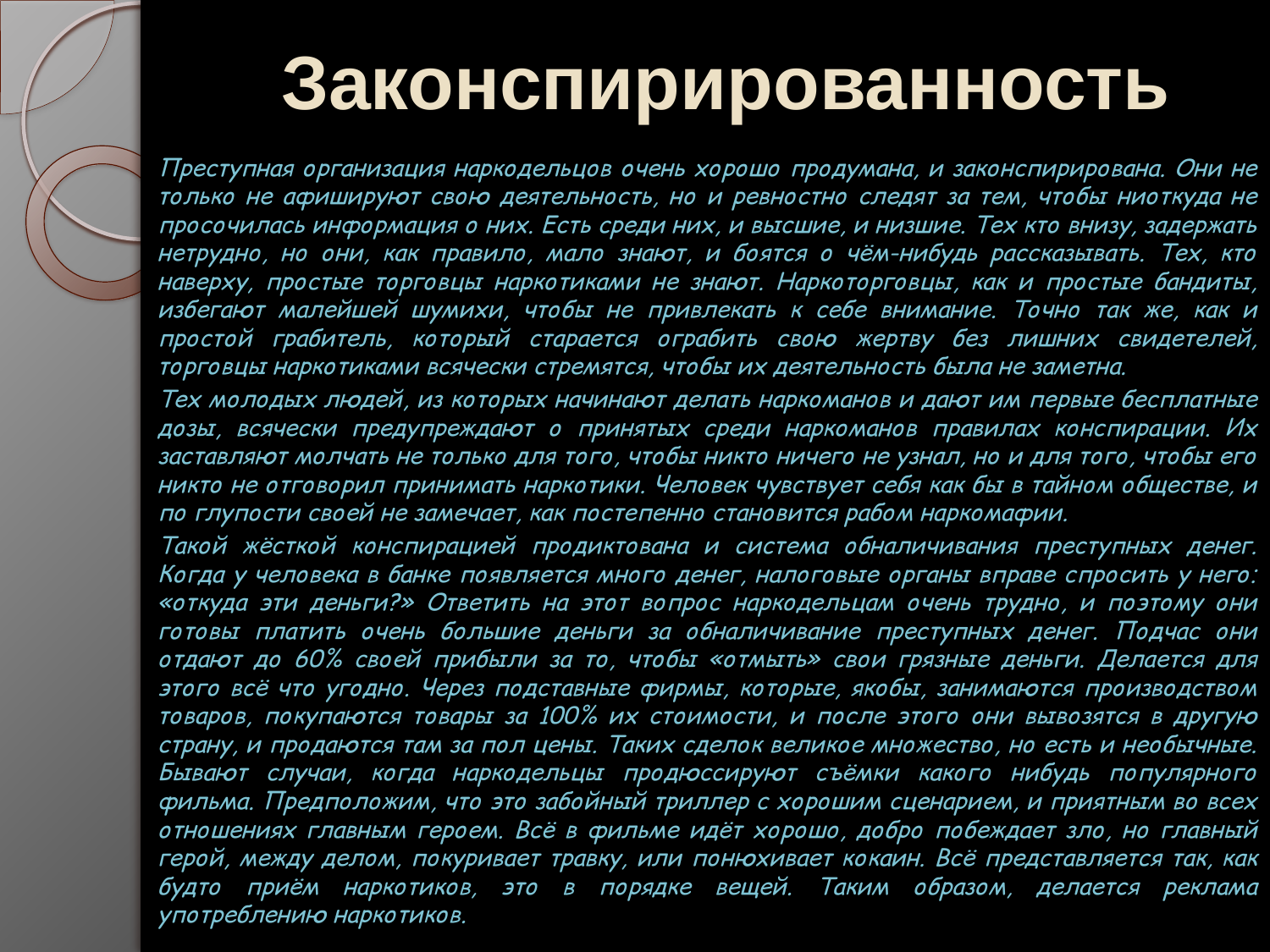

# Законспирированность
Преступная организация наркодельцов очень хорошо продумана, и законспирирована. Они не только не афишируют свою деятельность, но и ревностно следят за тем, чтобы ниоткуда не просочилась информация о них. Есть среди них, и высшие, и низшие. Тех кто внизу, задержать нетрудно, но они, как правило, мало знают, и боятся о чём-нибудь рассказывать. Тех, кто наверху, простые торговцы наркотиками не знают. Наркоторговцы, как и простые бандиты, избегают малейшей шумихи, чтобы не привлекать к себе внимание. Точно так же, как и простой грабитель, который старается ограбить свою жертву без лишних свидетелей, торговцы наркотиками всячески стремятся, чтобы их деятельность была не заметна.
Тех молодых людей, из которых начинают делать наркоманов и дают им первые бесплатные дозы, всячески предупреждают о принятых среди наркоманов правилах конспирации. Их заставляют молчать не только для того, чтобы никто ничего не узнал, но и для того, чтобы его никто не отговорил принимать наркотики. Человек чувствует себя как бы в тайном обществе, и по глупости своей не замечает, как постепенно становится рабом наркомафии.
Такой жёсткой конспирацией продиктована и система обналичивания преступных денег. Когда у человека в банке появляется много денег, налоговые органы вправе спросить у него: «откуда эти деньги?» Ответить на этот вопрос наркодельцам очень трудно, и поэтому они готовы платить очень большие деньги за обналичивание преступных денег. Подчас они отдают до 60% своей прибыли за то, чтобы «отмыть» свои грязные деньги. Делается для этого всё что угодно. Через подставные фирмы, которые, якобы, занимаются производством товаров, покупаются товары за 100% их стоимости, и после этого они вывозятся в другую страну, и продаются там за пол цены. Таких сделок великое множество, но есть и необычные. Бывают случаи, когда наркодельцы продюссируют съёмки какого нибудь популярного фильма. Предположим, что это забойный триллер с хорошим сценарием, и приятным во всех отношениях главным героем. Всё в фильме идёт хорошо, добро побеждает зло, но главный герой, между делом, покуривает травку, или понюхивает кокаин. Всё представляется так, как будто приём наркотиков, это в порядке вещей. Таким образом, делается реклама употреблению наркотиков.